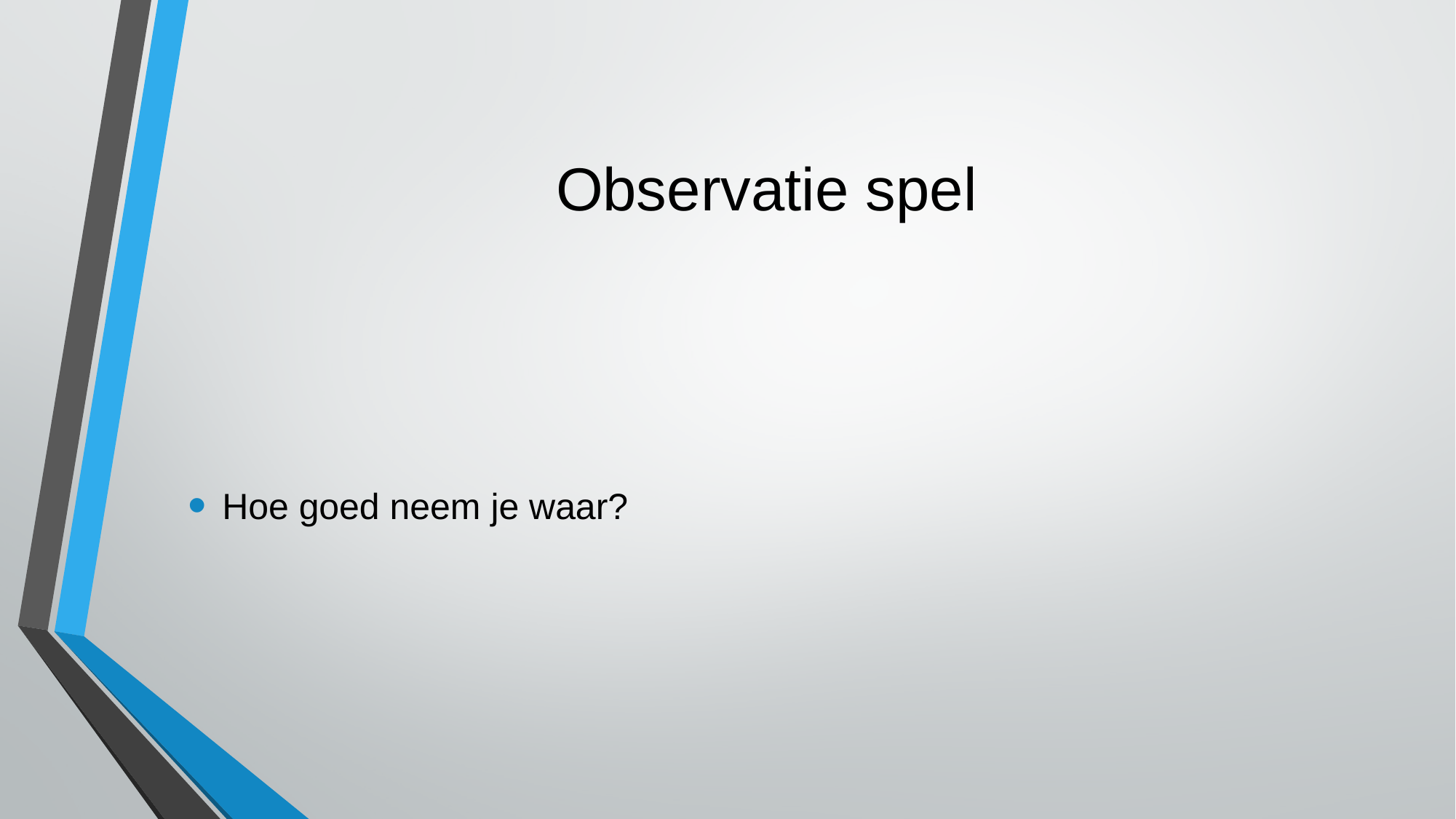

# Observatie spel
Hoe goed neem je waar?